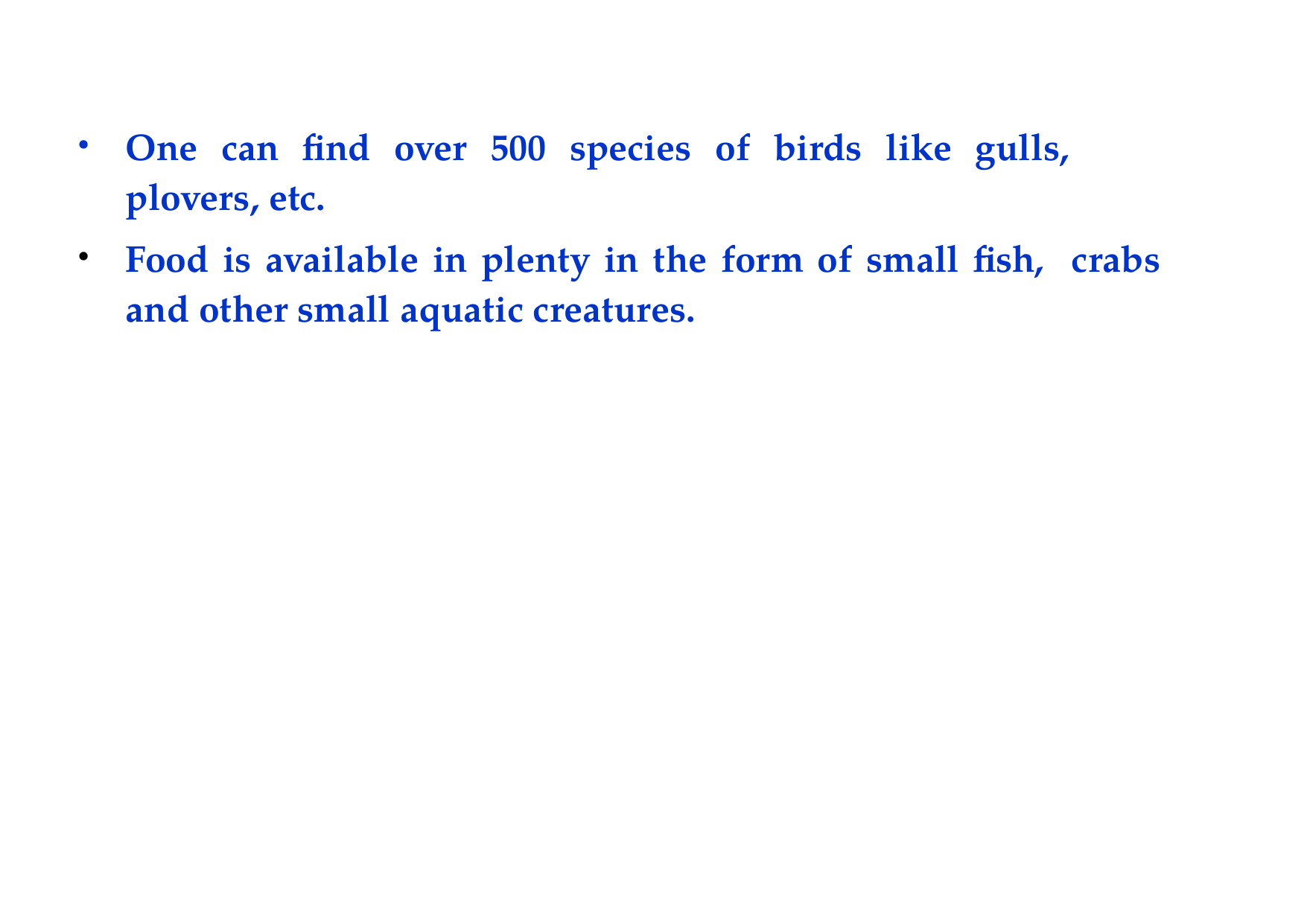

One can find over 500 species of birds like gulls,  plovers, etc.
Food is available in plenty in the form of small fish,  crabs and other small aquatic creatures.